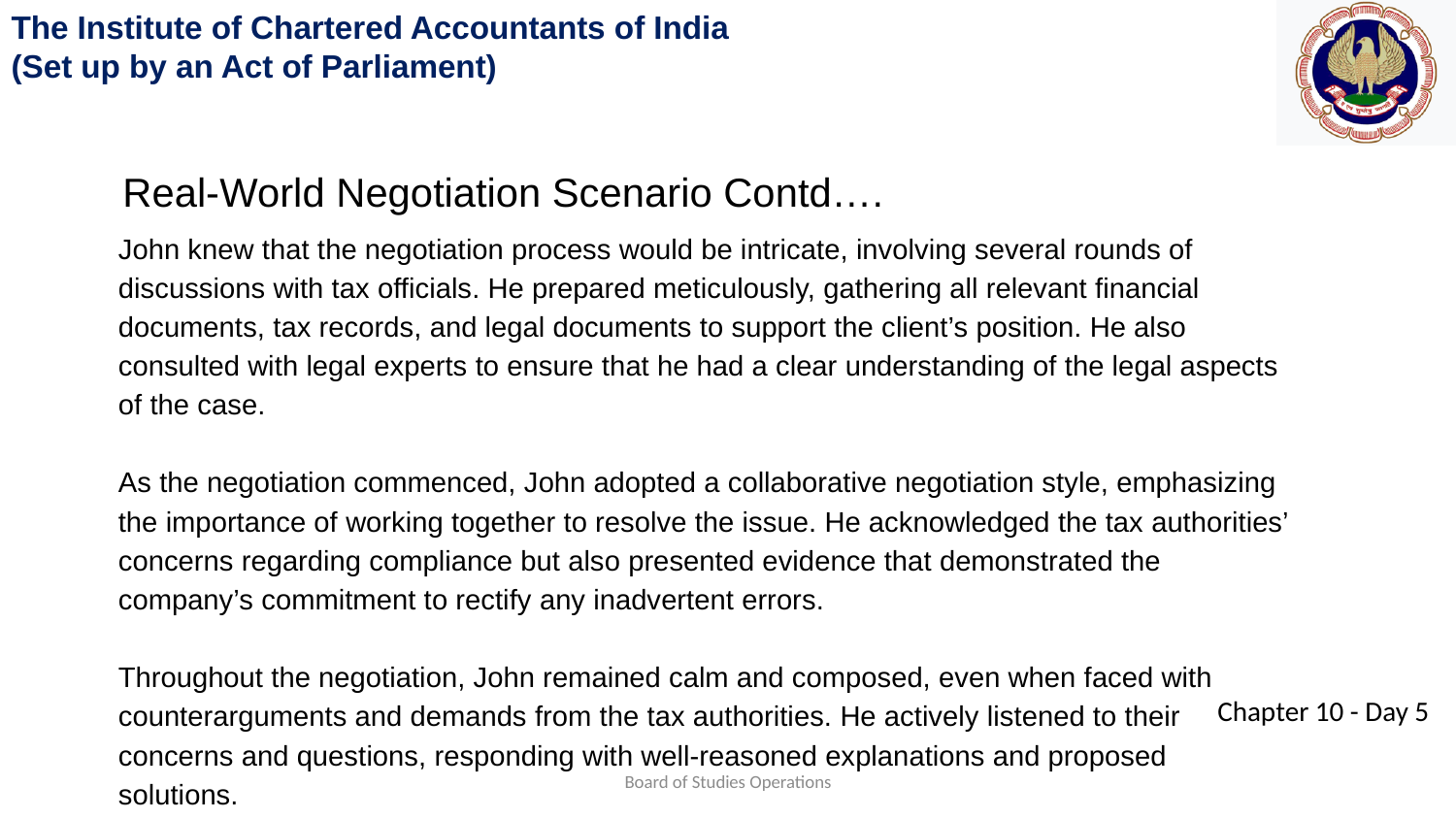

Real-World Negotiation Scenario Contd….
John knew that the negotiation process would be intricate, involving several rounds of discussions with tax officials. He prepared meticulously, gathering all relevant financial documents, tax records, and legal documents to support the client’s position. He also consulted with legal experts to ensure that he had a clear understanding of the legal aspects of the case.

As the negotiation commenced, John adopted a collaborative negotiation style, emphasizing the importance of working together to resolve the issue. He acknowledged the tax authorities’ concerns regarding compliance but also presented evidence that demonstrated the company’s commitment to rectify any inadvertent errors.

Throughout the negotiation, John remained calm and composed, even when faced with counterarguments and demands from the tax authorities. He actively listened to their concerns and questions, responding with well-reasoned explanations and proposed solutions.

Board of Studies Operations